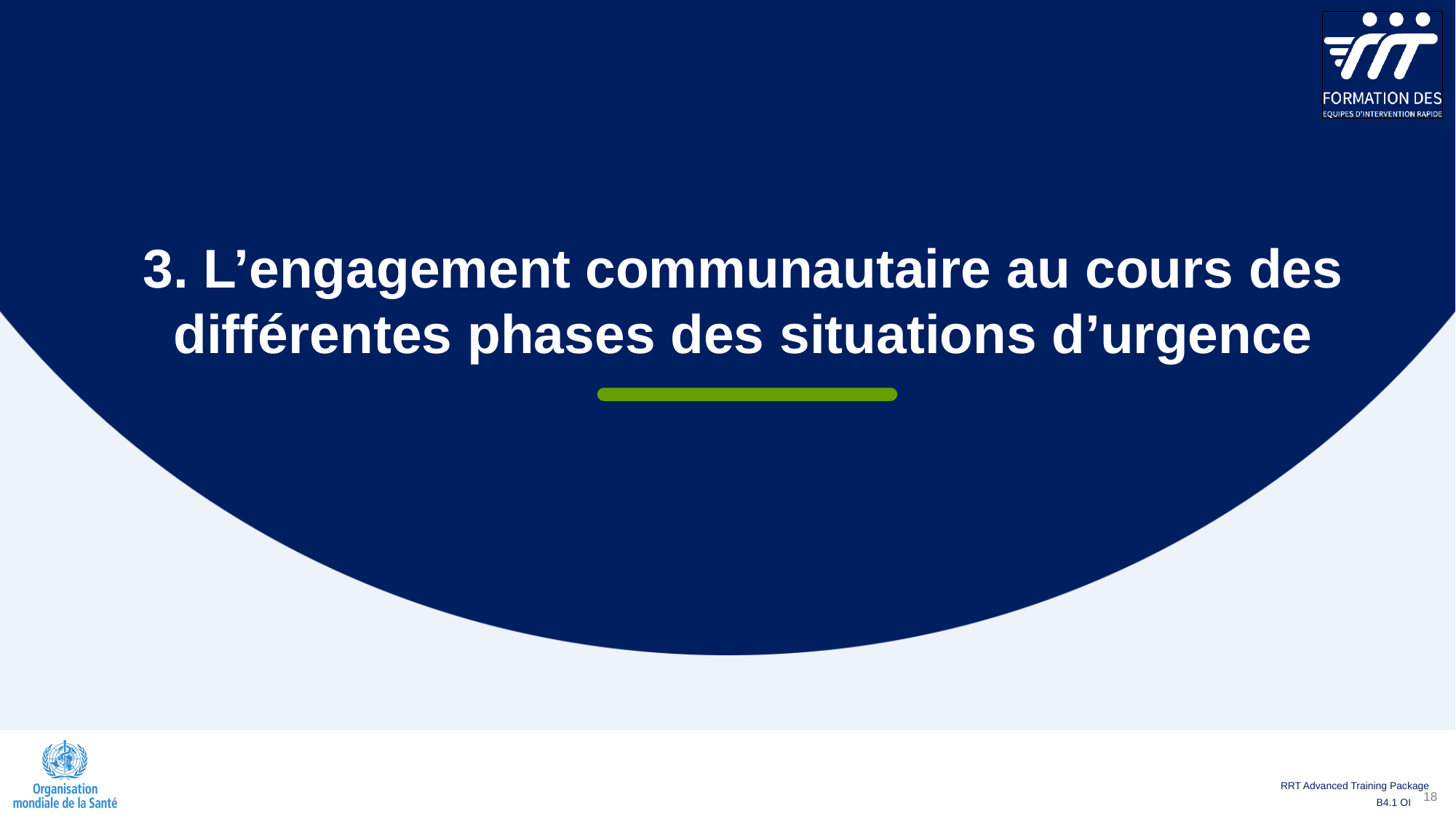

3. L’engagement communautaire au cours des différentes phases des situations d’urgence